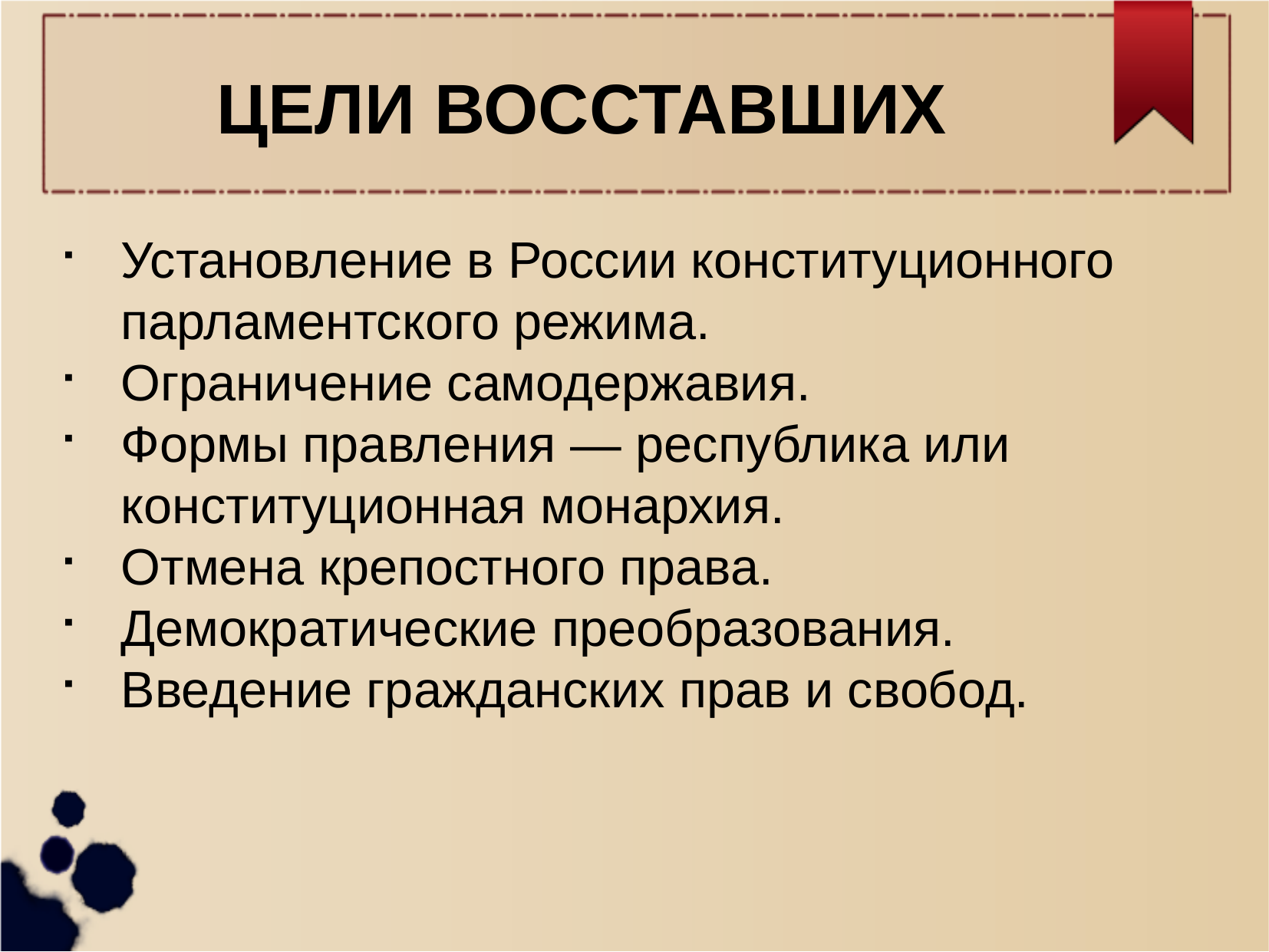

ЦЕЛИ ВОССТАВШИХ
Установление в России конституционного парламентского режима.
Ограничение самодержавия.
Формы правления — республика или конституционная монархия.
Отмена крепостного права.
Демократические преобразования.
Введение гражданских прав и свобод.